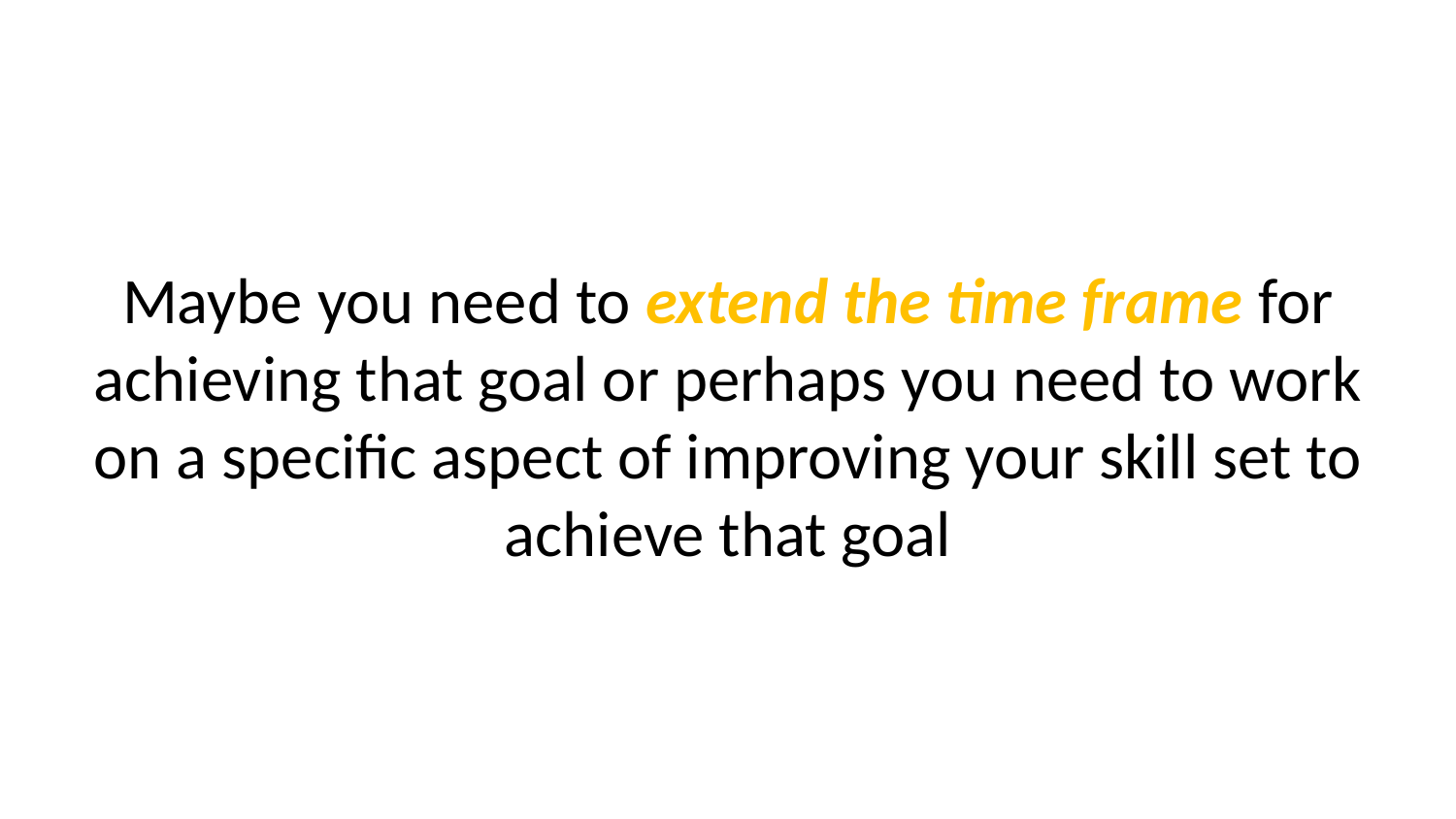

Maybe you need to extend the time frame for achieving that goal or perhaps you need to work on a specific aspect of improving your skill set to achieve that goal